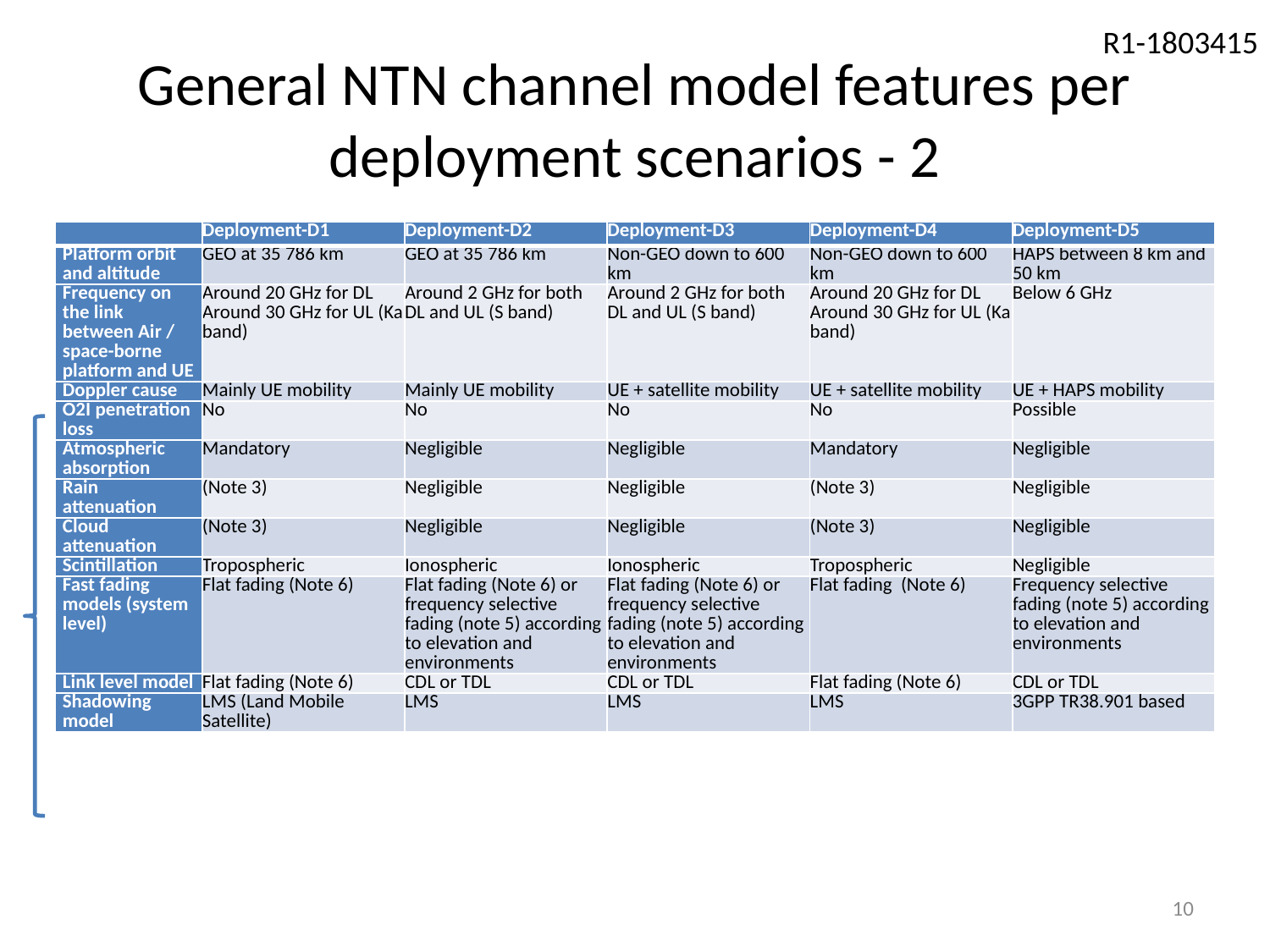

# General NTN channel model features per deployment scenarios - 2
|  | Deployment-D1 | Deployment-D2 | Deployment-D3 | Deployment-D4 | Deployment-D5 |
| --- | --- | --- | --- | --- | --- |
| Platform orbit and altitude | GEO at 35 786 km | GEO at 35 786 km | Non-GEO down to 600 km | Non-GEO down to 600 km | HAPS between 8 km and 50 km |
| Frequency on the link between Air / space-borne platform and UE | Around 20 GHz for DL Around 30 GHz for UL (Ka band) | Around 2 GHz for both DL and UL (S band) | Around 2 GHz for both DL and UL (S band) | Around 20 GHz for DL Around 30 GHz for UL (Ka band) | Below 6 GHz |
| Doppler cause | Mainly UE mobility | Mainly UE mobility | UE + satellite mobility | UE + satellite mobility | UE + HAPS mobility |
| O2I penetration loss | No | No | No | No | Possible |
| Atmospheric absorption | Mandatory | Negligible | Negligible | Mandatory | Negligible |
| Rain attenuation | (Note 3) | Negligible | Negligible | (Note 3) | Negligible |
| Cloud attenuation | (Note 3) | Negligible | Negligible | (Note 3) | Negligible |
| Scintillation | Tropospheric | Ionospheric | Ionospheric | Tropospheric | Negligible |
| Fast fading models (system level) | Flat fading (Note 6) | Flat fading (Note 6) or frequency selective fading (note 5) according to elevation and environments | Flat fading (Note 6) or frequency selective fading (note 5) according to elevation and environments | Flat fading (Note 6) | Frequency selective fading (note 5) according to elevation and environments |
| Link level model | Flat fading (Note 6) | CDL or TDL | CDL or TDL | Flat fading (Note 6) | CDL or TDL |
| Shadowing model | LMS (Land Mobile Satellite) | LMS | LMS | LMS | 3GPP TR38.901 based |

10